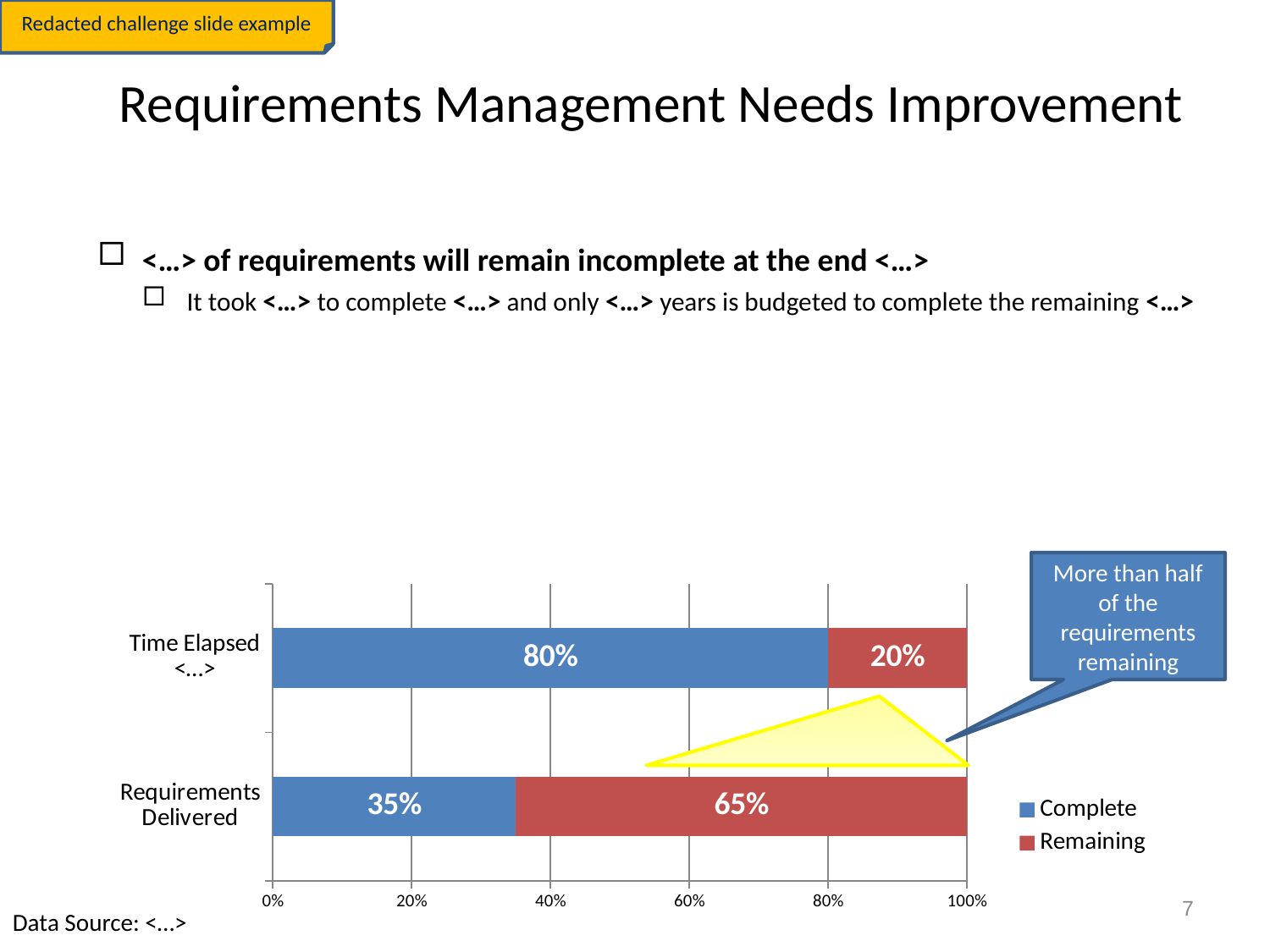

Redacted challenge slide example
# Requirements Management Needs Improvement
<…> of requirements will remain incomplete at the end <…>
It took <…> to complete <…> and only <…> years is budgeted to complete the remaining <…>
More than half of the requirements remaining

### Chart

| Category |  |  |
|---|---|---|
| Requirements
Delivered | 0.3500000000000003 | 0.6500000000000009 |
| Time Elapsed
<…> | 0.8 | 0.2 |
7
Data Source: <…>